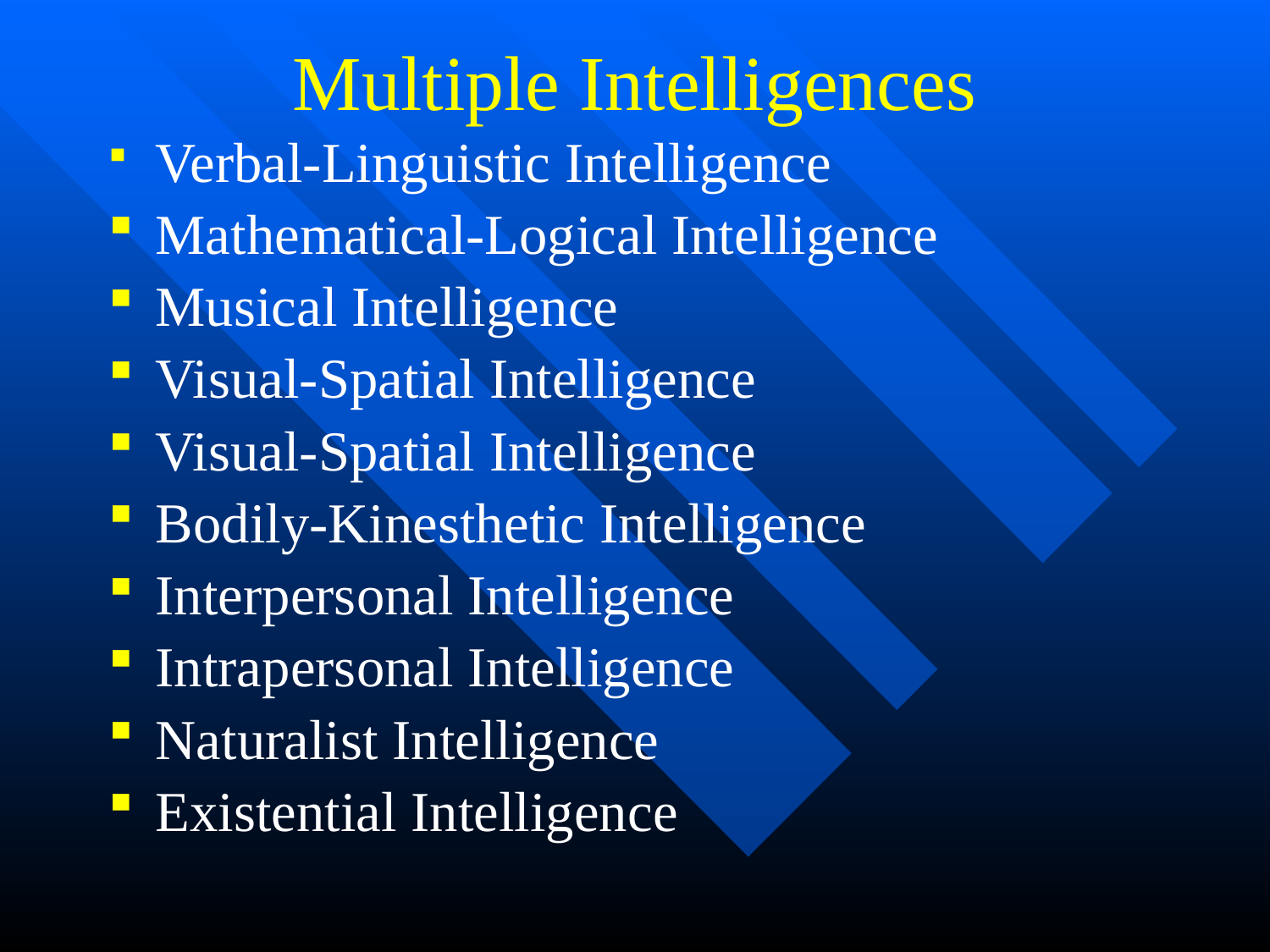

# Multiple Intelligences
Verbal-Linguistic Intelligence
Mathematical-Logical Intelligence
Musical Intelligence
Visual-Spatial Intelligence
Visual-Spatial Intelligence
Bodily-Kinesthetic Intelligence
Interpersonal Intelligence
Intrapersonal Intelligence
Naturalist Intelligence
Existential Intelligence